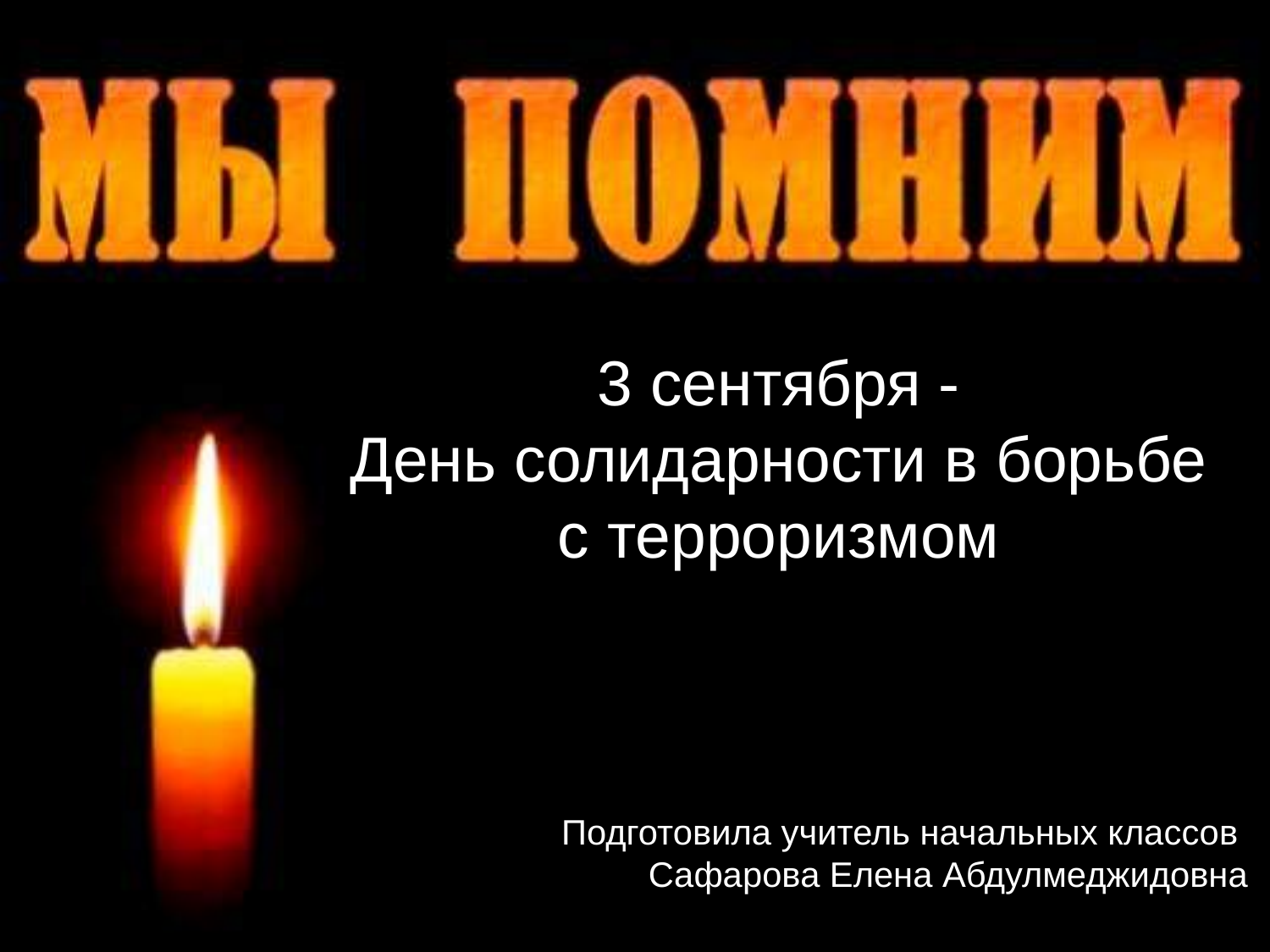

3 сентября -
День солидарности в борьбе с терроризмом
Подготовила учитель начальных классов
Сафарова Елена Абдулмеджидовна